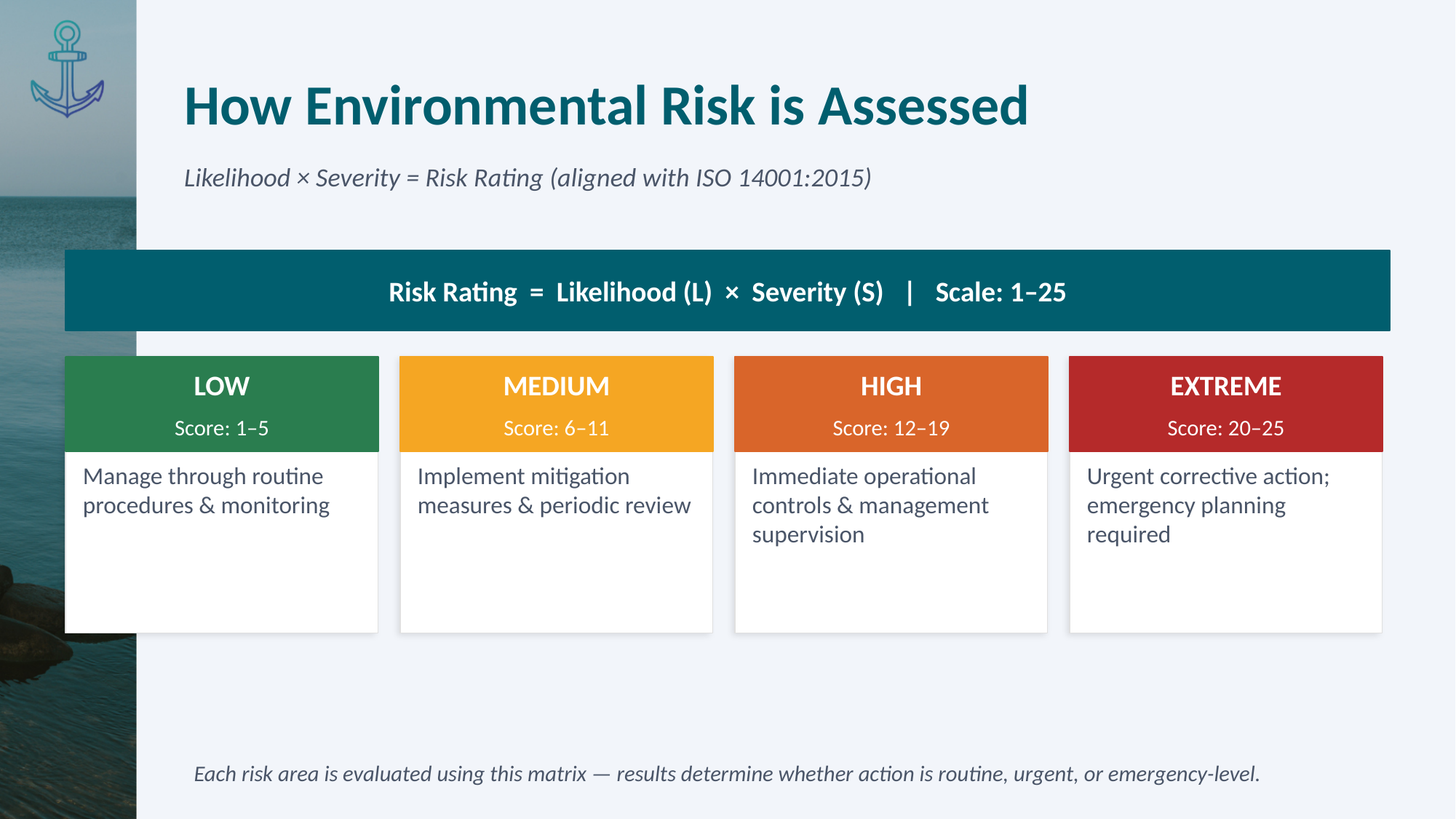

How Environmental Risk is Assessed
Likelihood × Severity = Risk Rating (aligned with ISO 14001:2015)

Risk Rating  =  Likelihood (L)  ×  Severity (S)   |   Scale: 1–25

LOW

MEDIUM

HIGH

EXTREME
Score: 1–5
Score: 6–11
Score: 12–19
Score: 20–25
Manage through routine procedures & monitoring
Implement mitigation measures & periodic review
Immediate operational controls & management supervision
Urgent corrective action; emergency planning required
Each risk area is evaluated using this matrix — results determine whether action is routine, urgent, or emergency-level.